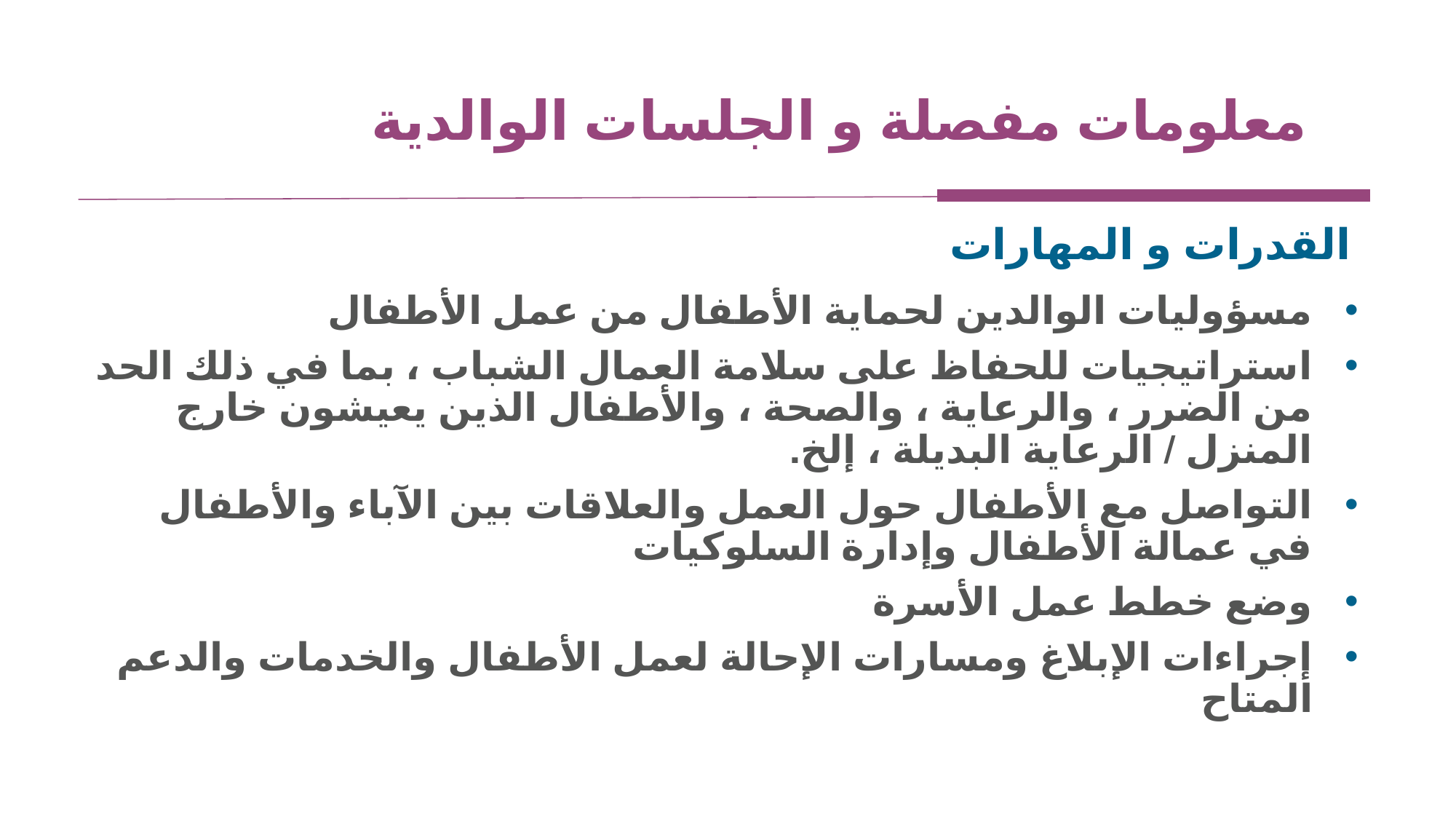

# معلومات مفصلة و الجلسات الوالدية
القدرات و المهارات
مسؤوليات الوالدين لحماية الأطفال من عمل الأطفال
استراتيجيات للحفاظ على سلامة العمال الشباب ، بما في ذلك الحد من الضرر ، والرعاية ، والصحة ، والأطفال الذين يعيشون خارج المنزل / الرعاية البديلة ، إلخ.
التواصل مع الأطفال حول العمل والعلاقات بين الآباء والأطفال في عمالة الأطفال وإدارة السلوكيات
وضع خطط عمل الأسرة
إجراءات الإبلاغ ومسارات الإحالة لعمل الأطفال والخدمات والدعم المتاح